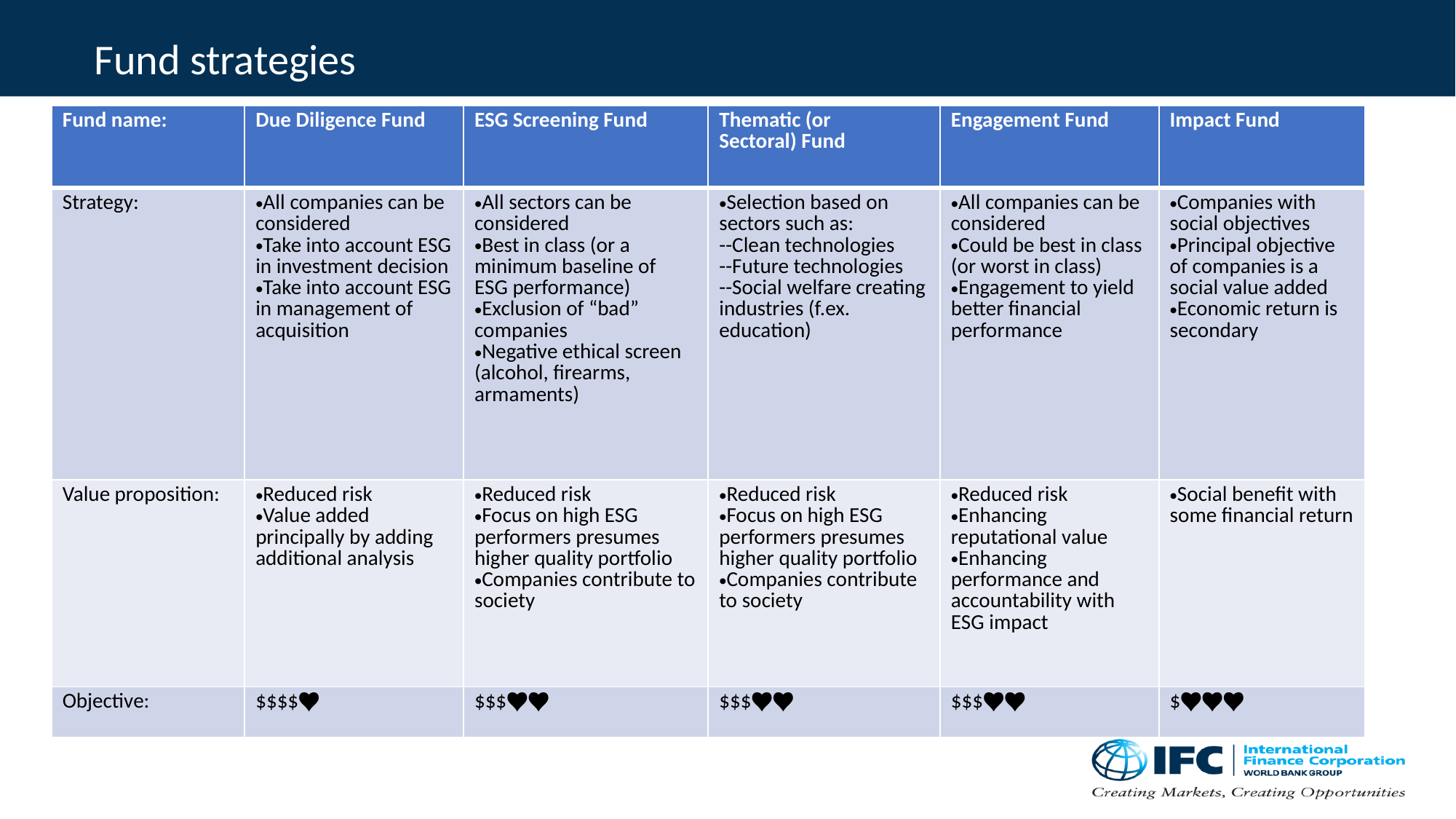

# Fund strategies
| Fund name: | Due Diligence Fund | ESG Screening Fund | Thematic (or Sectoral) Fund | Engagement Fund | Impact Fund |
| --- | --- | --- | --- | --- | --- |
| Strategy: | All companies can be considered Take into account ESG in investment decision Take into account ESG in management of acquisition | All sectors can be considered Best in class (or a minimum baseline of ESG performance) Exclusion of “bad” companies Negative ethical screen (alcohol, firearms, armaments) | Selection based on sectors such as: --Clean technologies --Future technologies --Social welfare creating industries (f.ex. education) | All companies can be considered Could be best in class (or worst in class) Engagement to yield better financial performance | Companies with social objectives Principal objective of companies is a social value added Economic return is secondary |
| Value proposition: | Reduced risk Value added principally by adding additional analysis | Reduced risk Focus on high ESG performers presumes higher quality portfolio Companies contribute to society | Reduced risk Focus on high ESG performers presumes higher quality portfolio Companies contribute to society | Reduced risk Enhancing reputational value Enhancing performance and accountability with ESG impact | Social benefit with some financial return |
| Objective: | $$$$♥ | $$$♥♥ | $$$♥♥ | $$$♥♥ | $♥♥♥ |